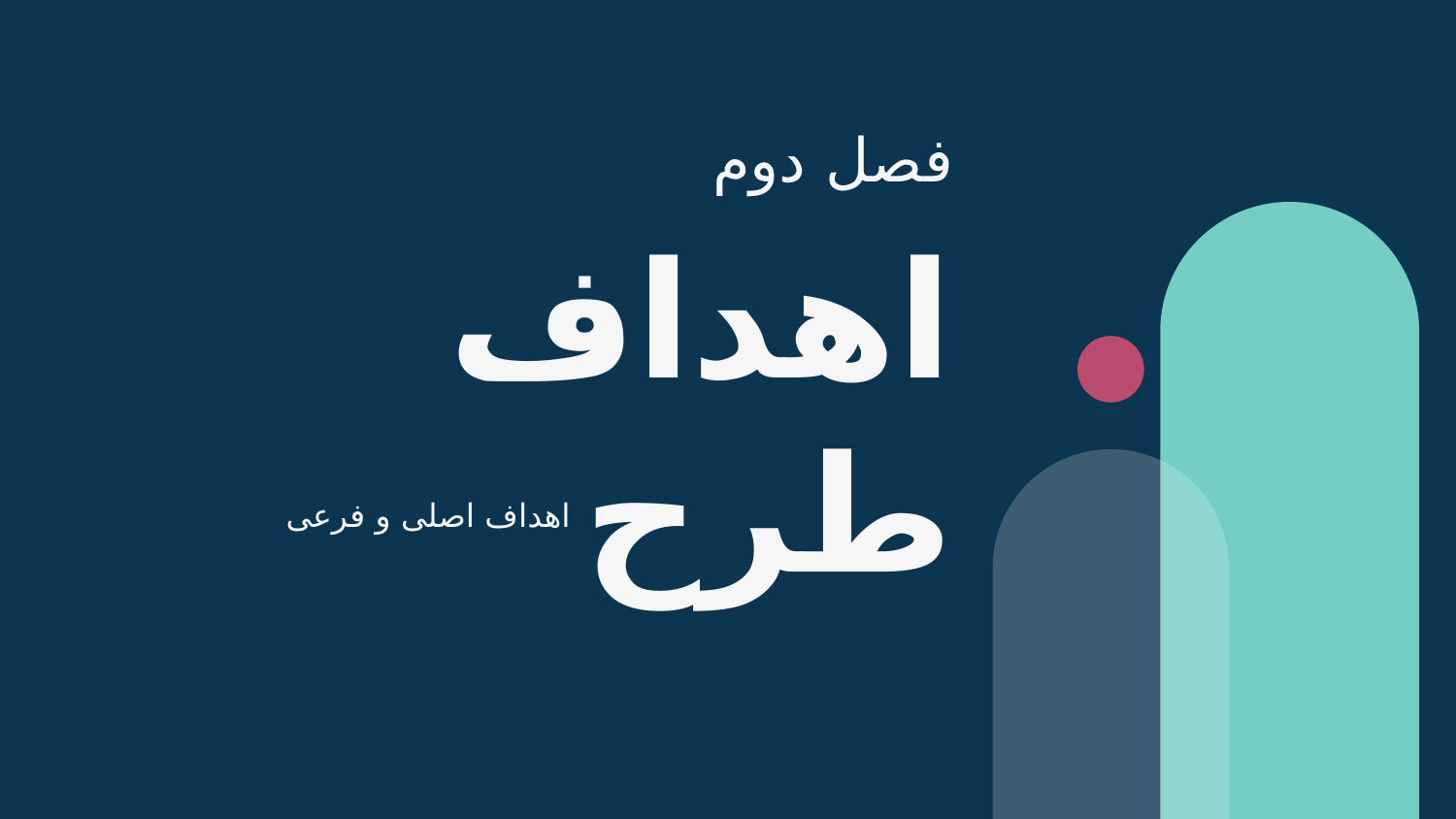

فصل دوم
# اهداف طرح

اهداف اصلی و فرعی